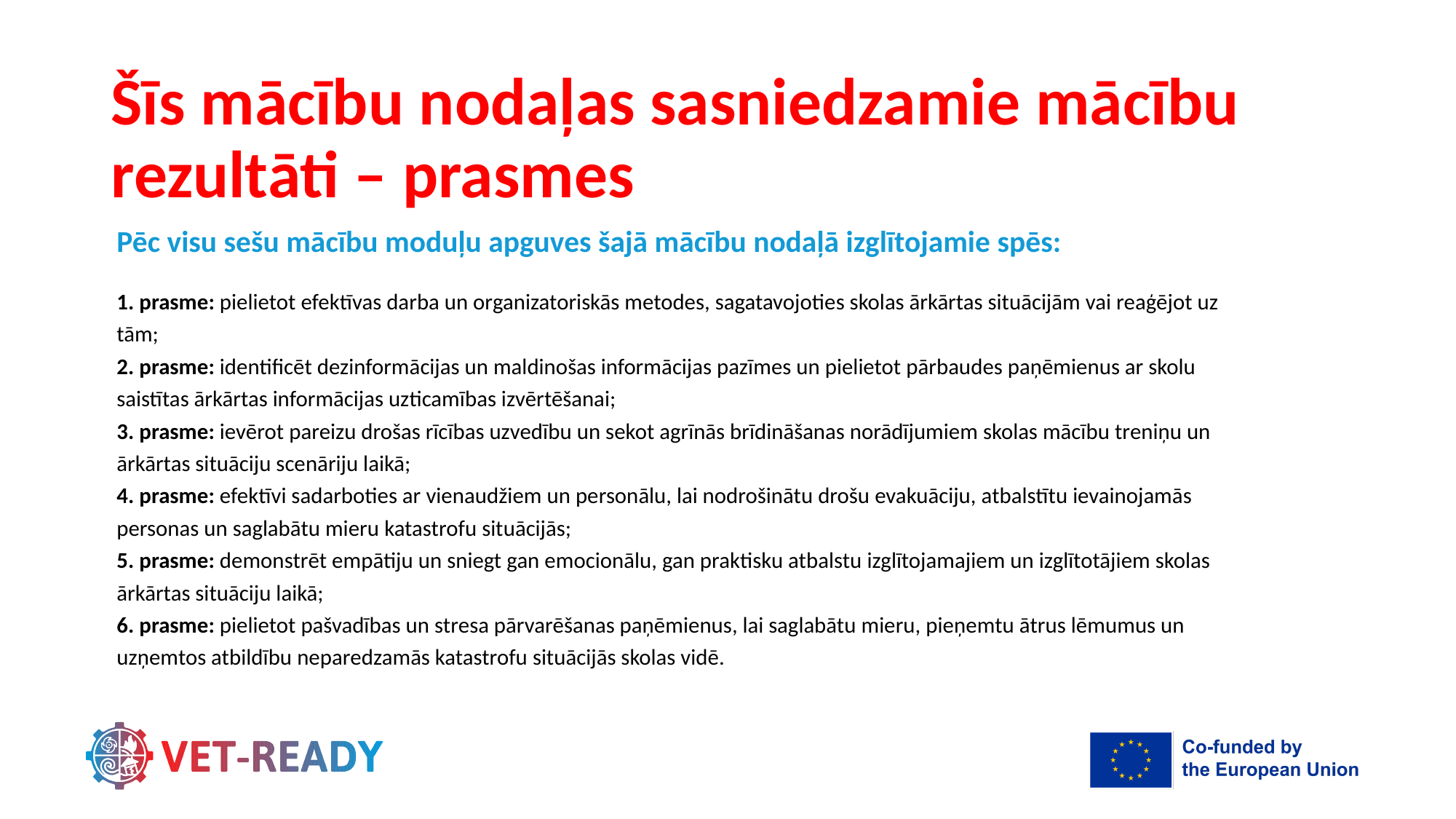

# Šīs mācību nodaļas sasniedzamie mācību rezultāti – prasmes
Pēc visu sešu mācību moduļu apguves šajā mācību nodaļā izglītojamie spēs:

1. prasme: pielietot efektīvas darba un organizatoriskās metodes, sagatavojoties skolas ārkārtas situācijām vai reaģējot uz tām;
2. prasme: identificēt dezinformācijas un maldinošas informācijas pazīmes un pielietot pārbaudes paņēmienus ar skolu saistītas ārkārtas informācijas uzticamības izvērtēšanai;
3. prasme: ievērot pareizu drošas rīcības uzvedību un sekot agrīnās brīdināšanas norādījumiem skolas mācību treniņu un ārkārtas situāciju scenāriju laikā;
4. prasme: efektīvi sadarboties ar vienaudžiem un personālu, lai nodrošinātu drošu evakuāciju, atbalstītu ievainojamās personas un saglabātu mieru katastrofu situācijās;
5. prasme: demonstrēt empātiju un sniegt gan emocionālu, gan praktisku atbalstu izglītojamajiem un izglītotājiem skolas ārkārtas situāciju laikā;
6. prasme: pielietot pašvadības un stresa pārvarēšanas paņēmienus, lai saglabātu mieru, pieņemtu ātrus lēmumus un uzņemtos atbildību neparedzamās katastrofu situācijās skolas vidē.